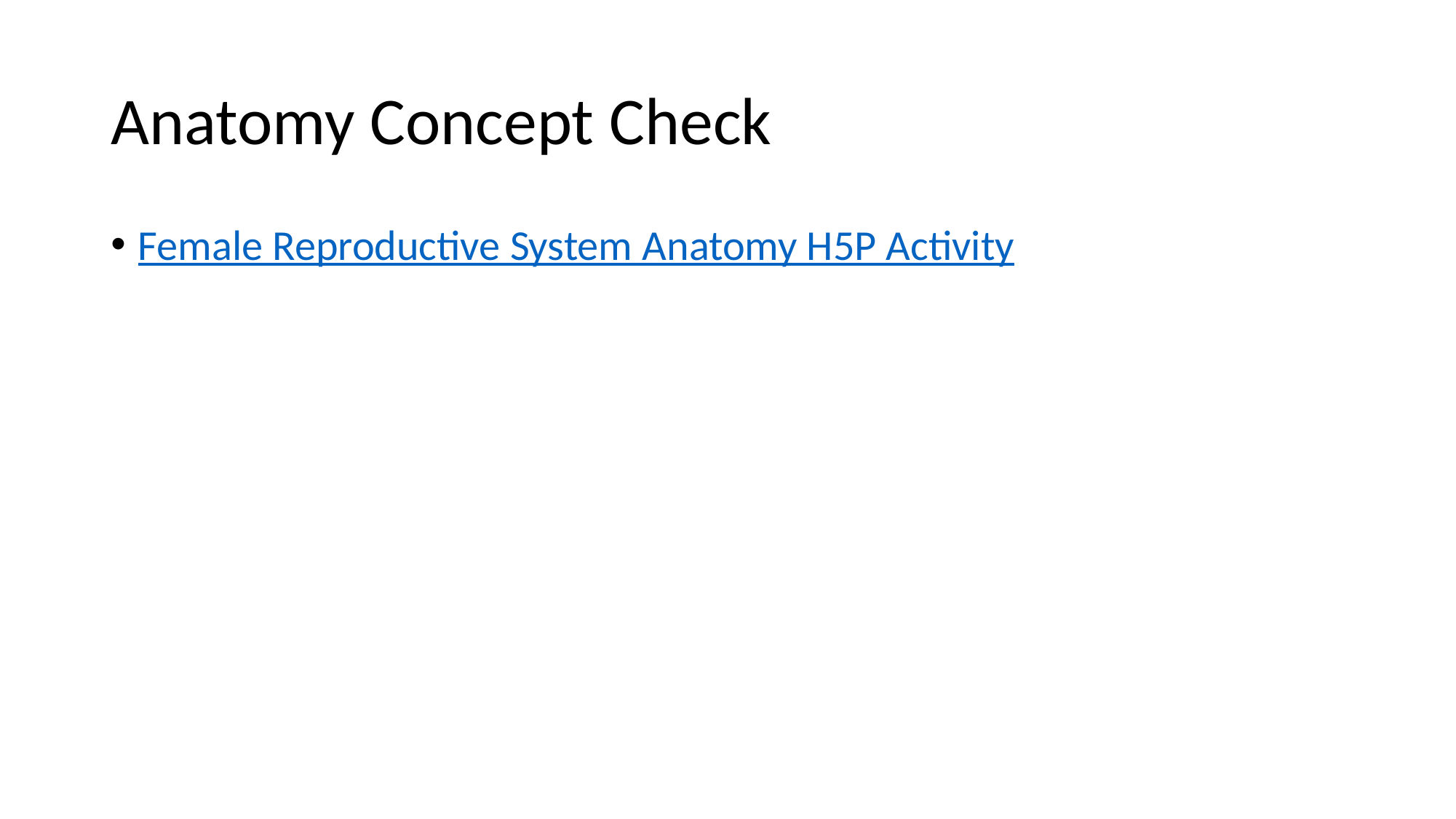

# Anatomy Concept Check
Female Reproductive System Anatomy H5P Activity